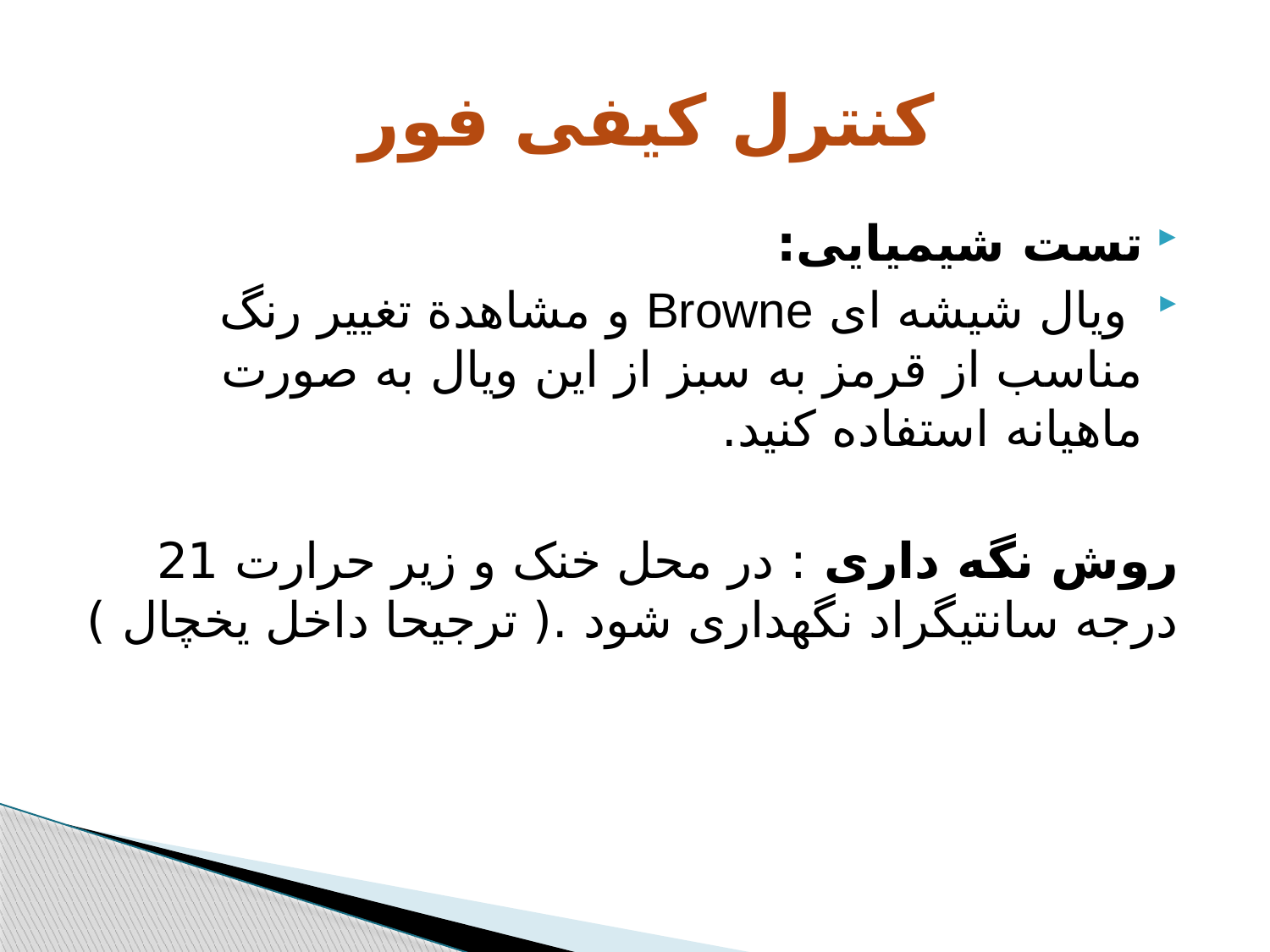

# کنترل کیفی فور
تست شيميایی:
 ویال شيشه ای Browne و مشاهدة تغيير رنگ مناسب از قرمز به سبز از این ویال به صورت ماهیانه استفاده کنيد.

روش نگه داری : در محل خنک و زیر حرارت 21 درجه سانتیگراد نگهداری شود .( ترجیحا داخل یخچال )